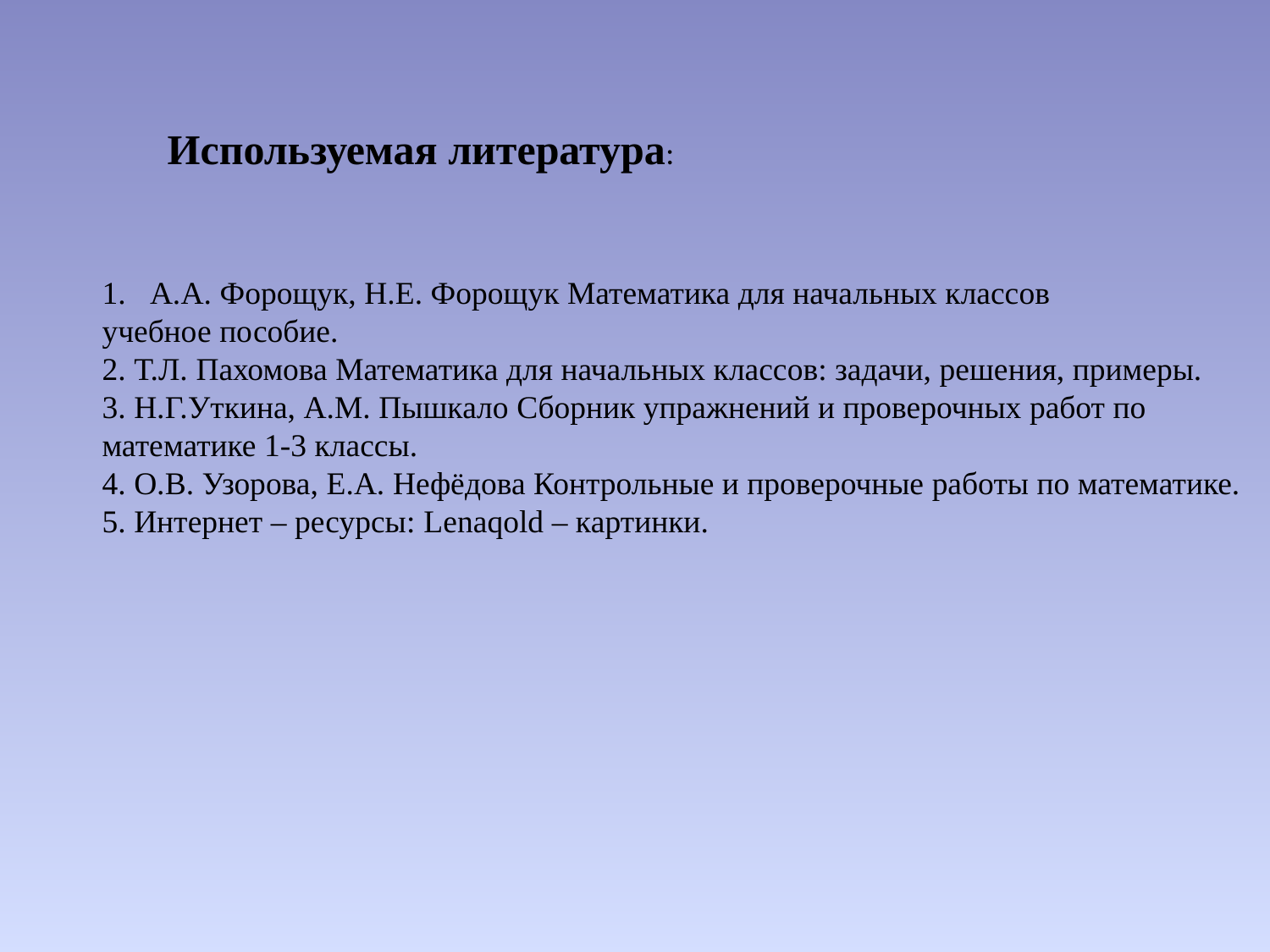

Используемая литература:
А.А. Форощук, Н.Е. Форощук Математика для начальных классов
учебное пособие.
2. Т.Л. Пахомова Математика для начальных классов: задачи, решения, примеры.
3. Н.Г.Уткина, А.М. Пышкало Сборник упражнений и проверочных работ по
математике 1-3 классы.
4. О.В. Узорова, Е.А. Нефёдова Контрольные и проверочные работы по математике.
5. Интернет – ресурсы: Lenaqold – картинки.